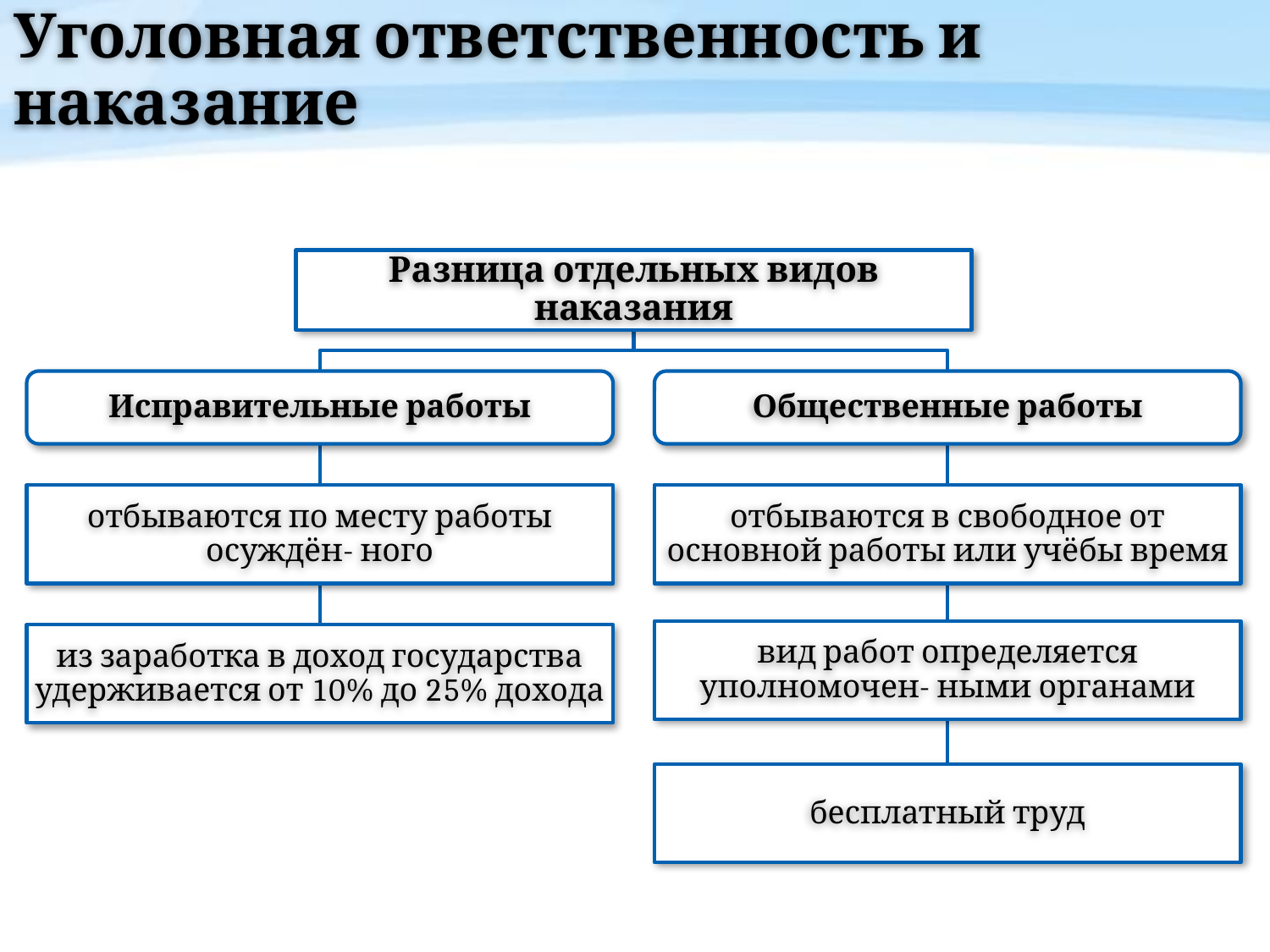

# Уголовная ответственность и наказание

Разница отдельных видов наказания

Исправительные работы
Общественные работы

отбываются по месту работы осуждён- ного

отбываются в свободное от основной работы или учёбы время

вид работ определяется уполномочен- ными органами

из заработка в доход государства удерживается от 10% до 25% дохода

бесплатный труд